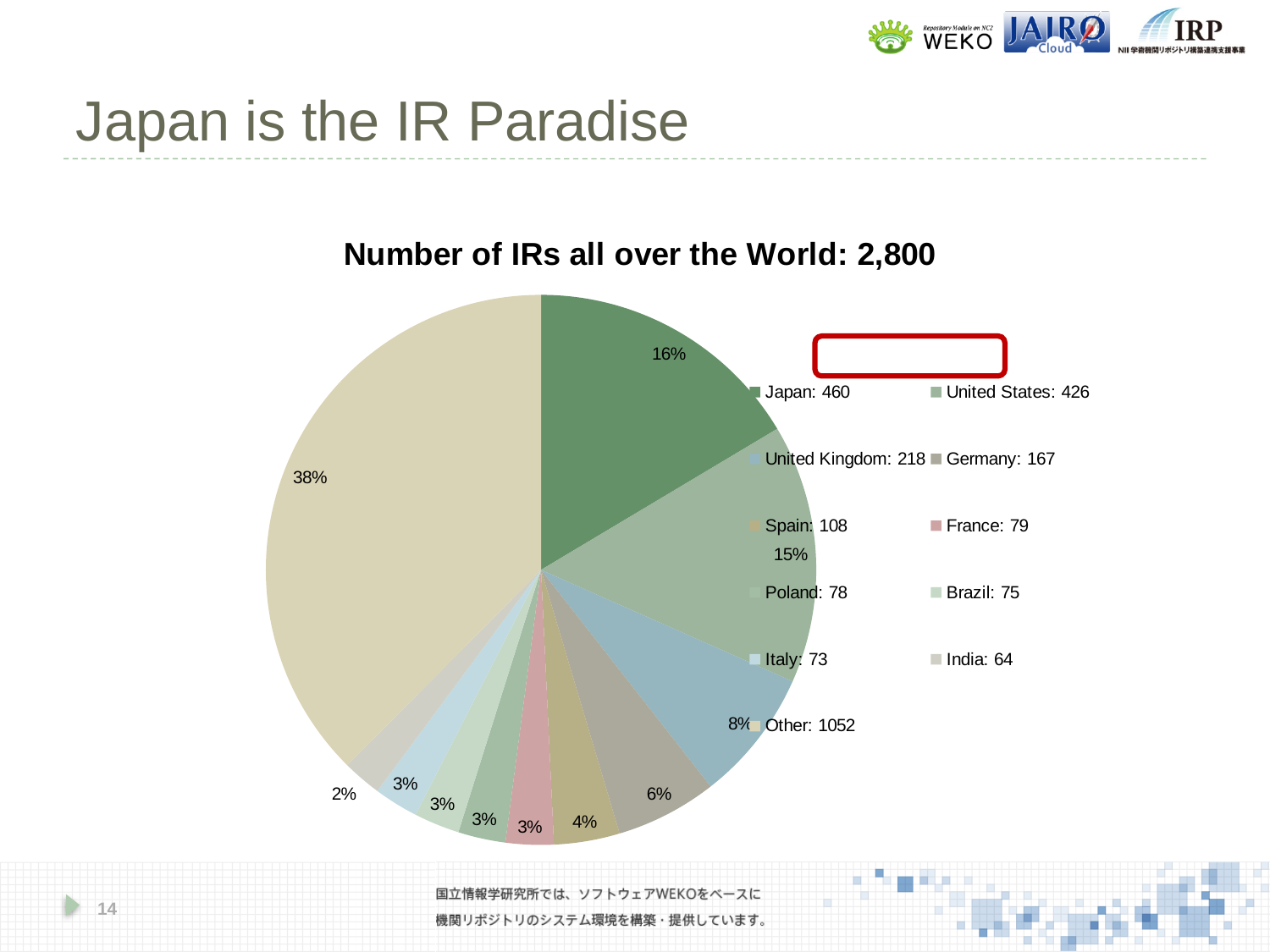

# Japan is the IR Paradise

### Chart: Number of IRs all over the World: 2,800

| Category |  |
|---|---|
| Japan: 460 | 460.0 |
| United States: 426 | 426.0 |
| United Kingdom: 218 | 218.0 |
| Germany: 167 | 167.0 |
| Spain: 108 | 108.0 |
| France: 79 | 79.0 |
| Poland: 78 | 78.0 |
| Brazil: 75 | 75.0 |
| Italy: 73 | 73.0 |
| India: 64 | 64.0 |
| Other: 1052 | 1052.0 |
14